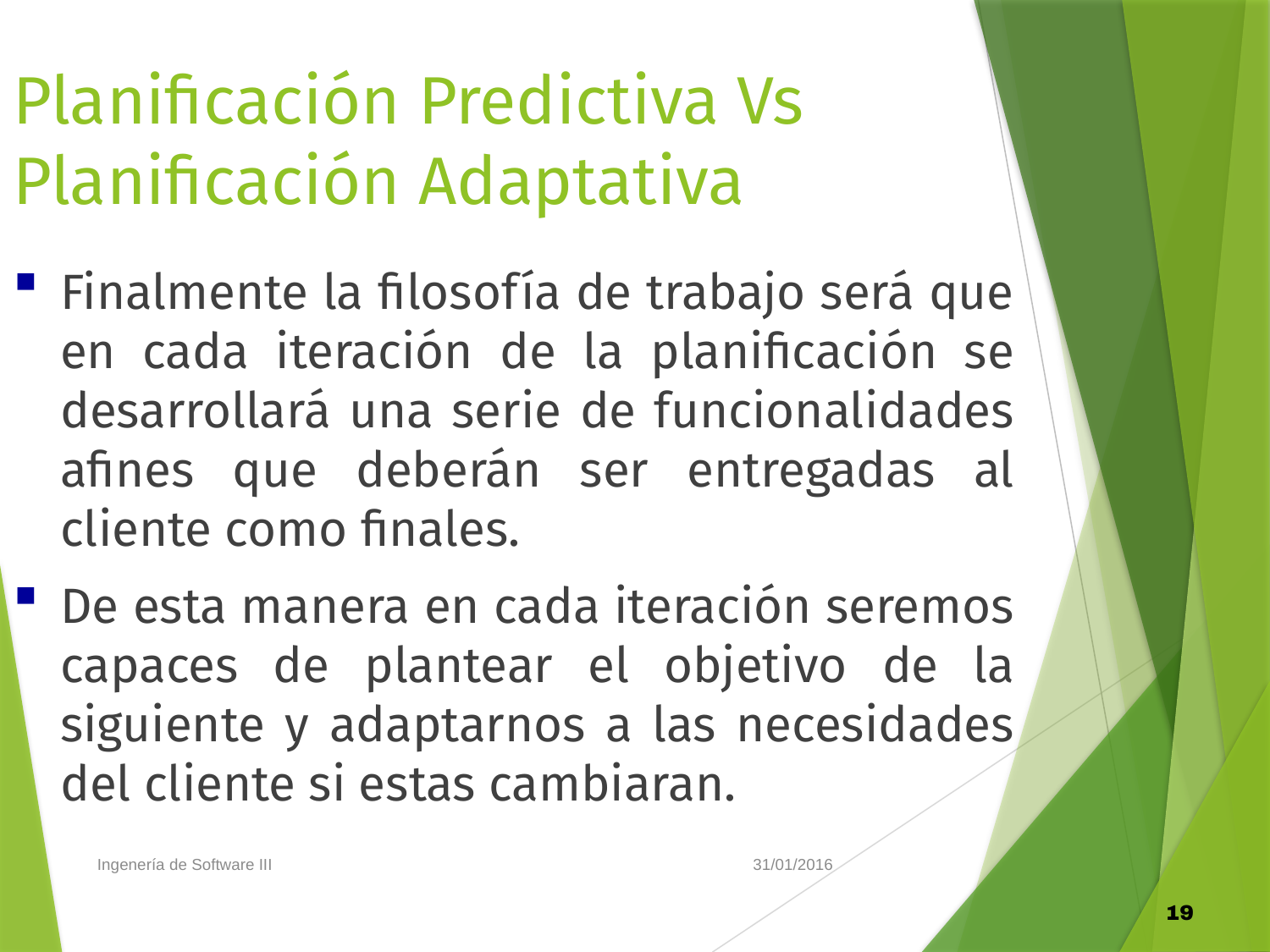

Planificación Predictiva Vs Planificación Adaptativa
Finalmente la filosofía de trabajo será que en cada iteración de la planificación se desarrollará una serie de funcionalidades afines que deberán ser entregadas al cliente como finales.
De esta manera en cada iteración seremos capaces de plantear el objetivo de la siguiente y adaptarnos a las necesidades del cliente si estas cambiaran.
Ingenería de Software III
31/01/2016
19